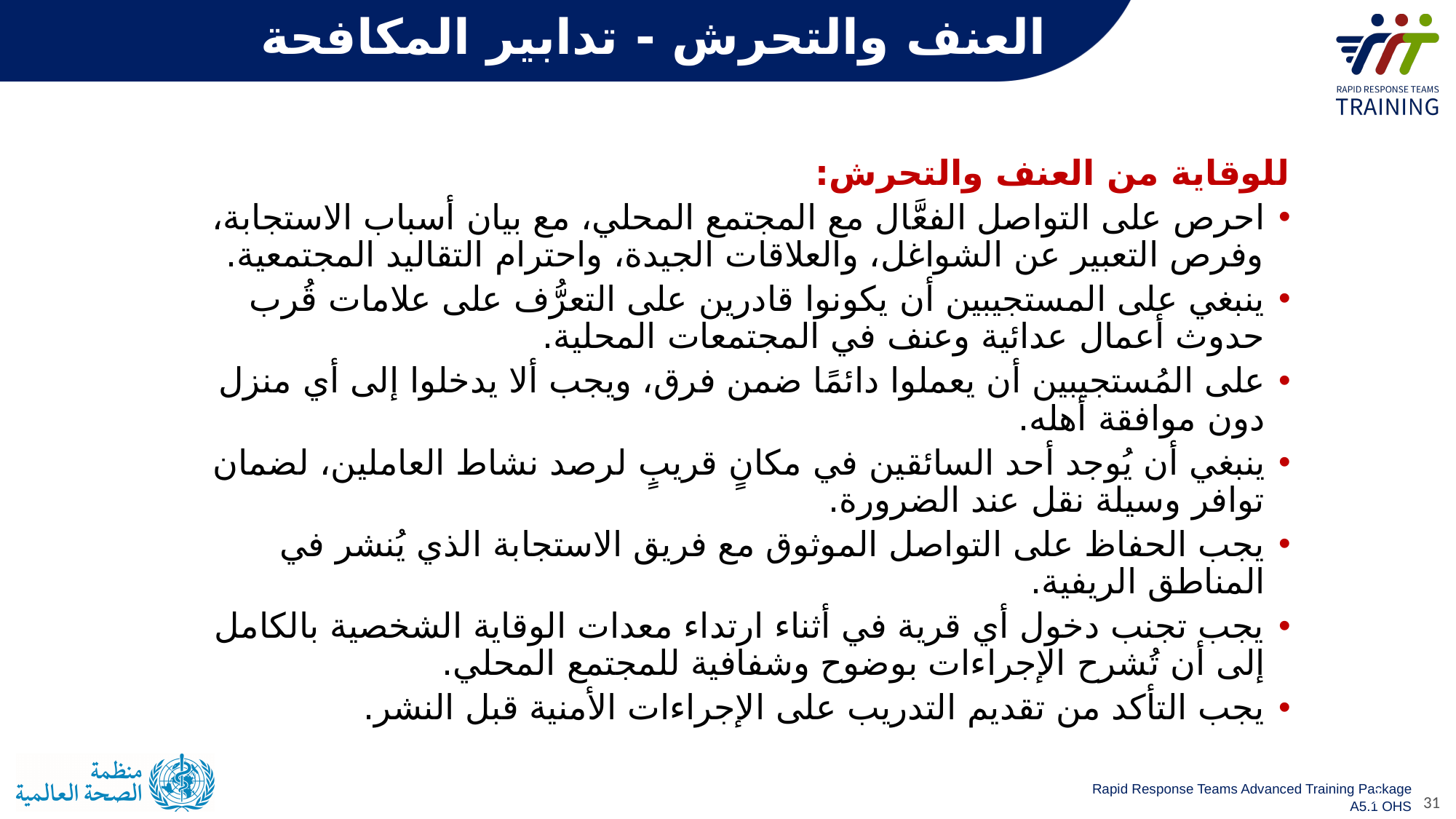

العنف والتحرش - تدابير المكافحة
للوقاية من العنف والتحرش:
احرص على التواصل الفعَّال مع المجتمع المحلي، مع بيان أسباب الاستجابة، وفرص التعبير عن الشواغل، والعلاقات الجيدة، واحترام التقاليد المجتمعية.
ينبغي على المستجيبين أن يكونوا قادرين على التعرُّف على علامات قُرب حدوث أعمال عدائية وعنف في المجتمعات المحلية.
على المُستجيبين أن يعملوا دائمًا ضمن فرق، ويجب ألا يدخلوا إلى أي منزل دون موافقة أهله.
ينبغي أن يُوجد أحد السائقين في مكانٍ قريبٍ لرصد نشاط العاملين، لضمان توافر وسيلة نقل عند الضرورة.
يجب الحفاظ على التواصل الموثوق مع فريق الاستجابة الذي يُنشر في المناطق الريفية.
يجب تجنب دخول أي قرية في أثناء ارتداء معدات الوقاية الشخصية بالكامل إلى أن تُشرح الإجراءات بوضوح وشفافية للمجتمع المحلي.
يجب التأكد من تقديم التدريب على الإجراءات الأمنية قبل النشر.
31